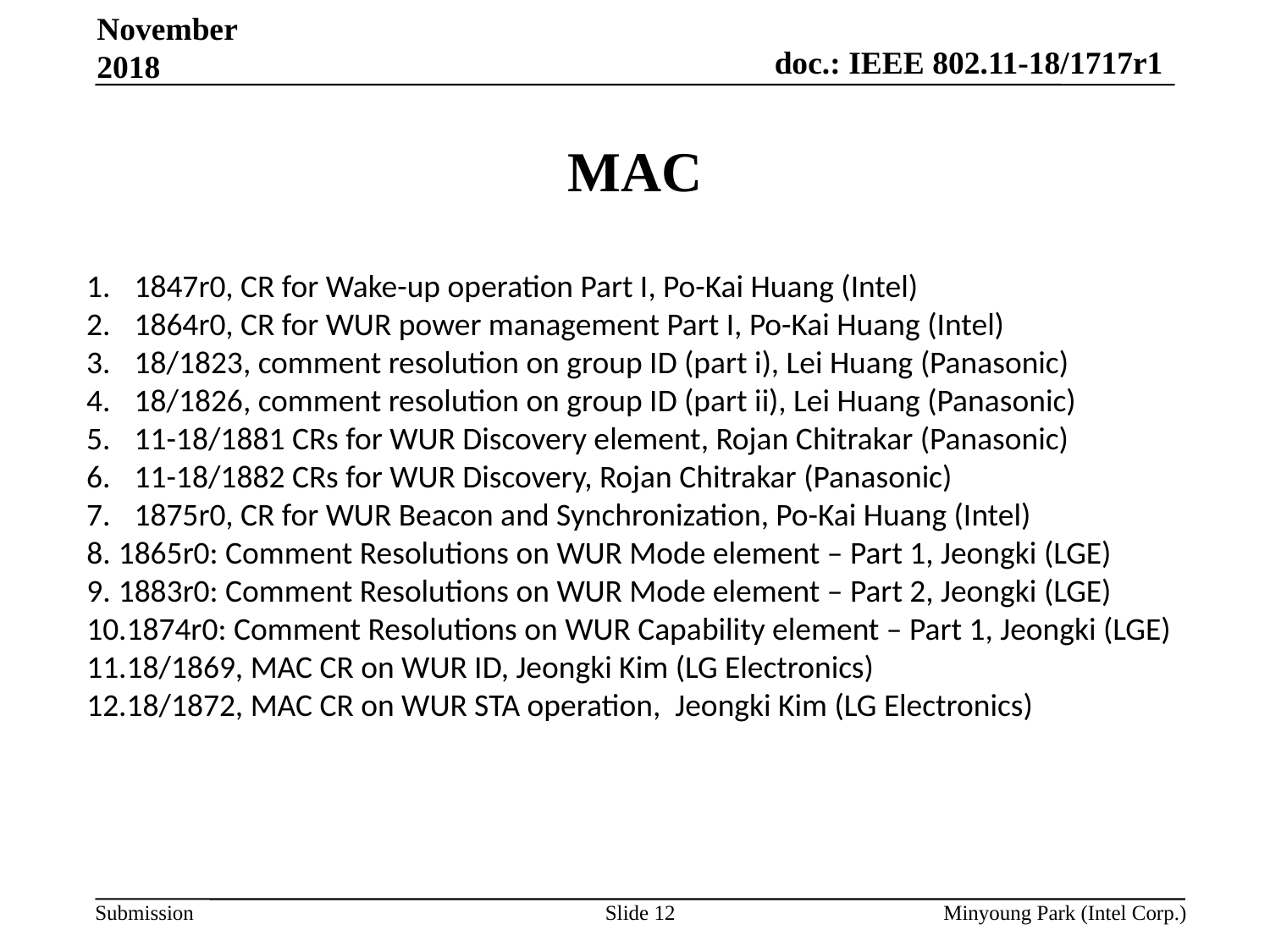

November 2018
# MAC
1847r0, CR for Wake-up operation Part I, Po-Kai Huang (Intel)
1864r0, CR for WUR power management Part I, Po-Kai Huang (Intel)
18/1823, comment resolution on group ID (part i), Lei Huang (Panasonic)
18/1826, comment resolution on group ID (part ii), Lei Huang (Panasonic)
11-18/1881 CRs for WUR Discovery element, Rojan Chitrakar (Panasonic)
11-18/1882 CRs for WUR Discovery, Rojan Chitrakar (Panasonic)
1875r0, CR for WUR Beacon and Synchronization, Po-Kai Huang (Intel)
1865r0: Comment Resolutions on WUR Mode element – Part 1, Jeongki (LGE)
1883r0: Comment Resolutions on WUR Mode element – Part 2, Jeongki (LGE)
1874r0: Comment Resolutions on WUR Capability element – Part 1, Jeongki (LGE)
18/1869, MAC CR on WUR ID, Jeongki Kim (LG Electronics)
18/1872, MAC CR on WUR STA operation,  Jeongki Kim (LG Electronics)
Slide 12
Minyoung Park (Intel Corp.)